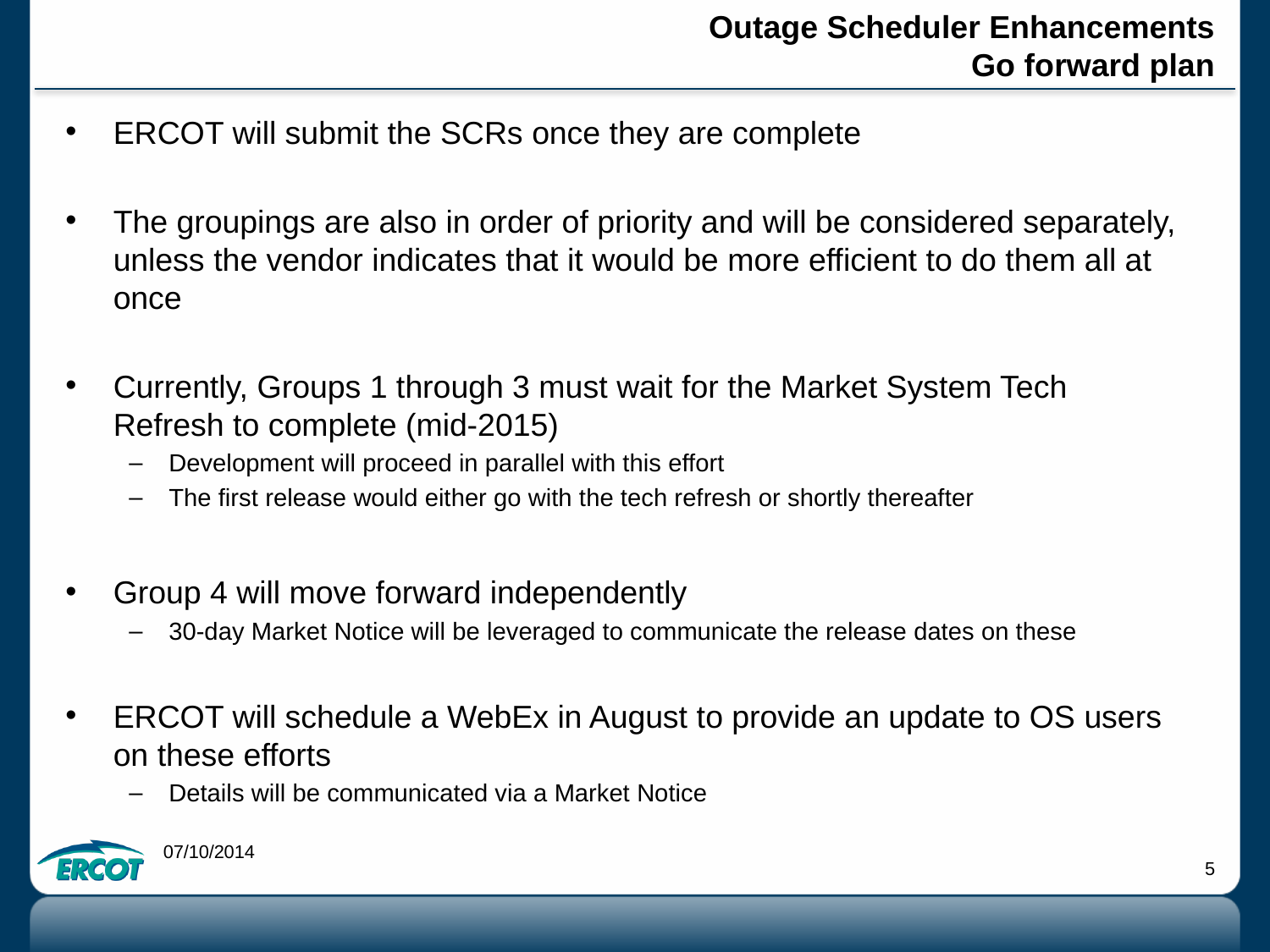

# Outage Scheduler Enhancements Go forward plan
ERCOT will submit the SCRs once they are complete

The groupings are also in order of priority and will be considered separately, unless the vendor indicates that it would be more efficient to do them all at once

Currently, Groups 1 through 3 must wait for the Market System Tech Refresh to complete (mid-2015)
Development will proceed in parallel with this effort
The first release would either go with the tech refresh or shortly thereafter

Group 4 will move forward independently
30-day Market Notice will be leveraged to communicate the release dates on these

ERCOT will schedule a WebEx in August to provide an update to OS users on these efforts
Details will be communicated via a Market Notice